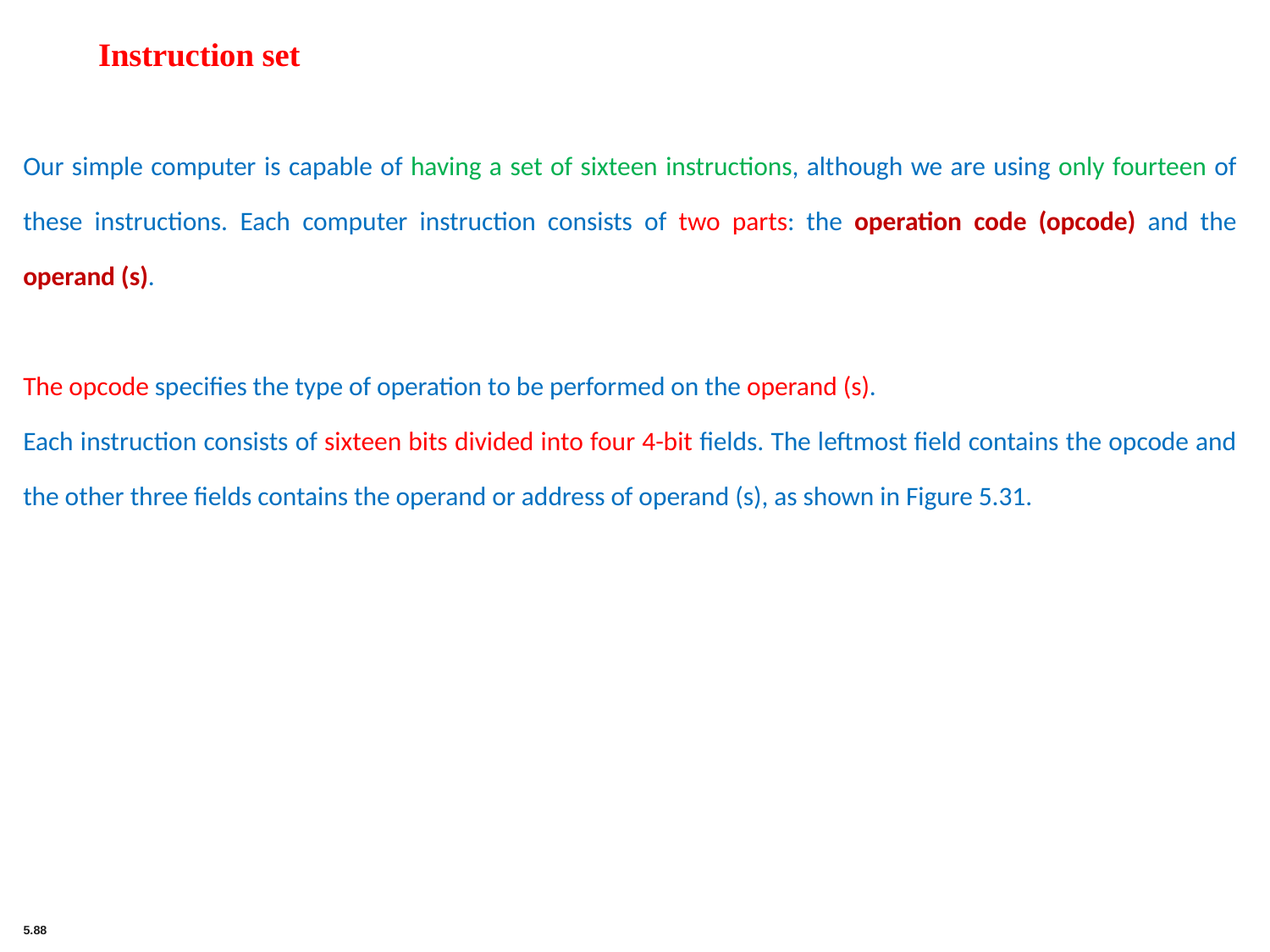

Instruction set
Our simple computer is capable of having a set of sixteen instructions, although we are using only fourteen of these instructions. Each computer instruction consists of two parts: the operation code (opcode) and the operand (s).

The opcode specifies the type of operation to be performed on the operand (s).
Each instruction consists of sixteen bits divided into four 4-bit fields. The leftmost field contains the opcode and the other three fields contains the operand or address of operand (s), as shown in Figure 5.31.
5.88